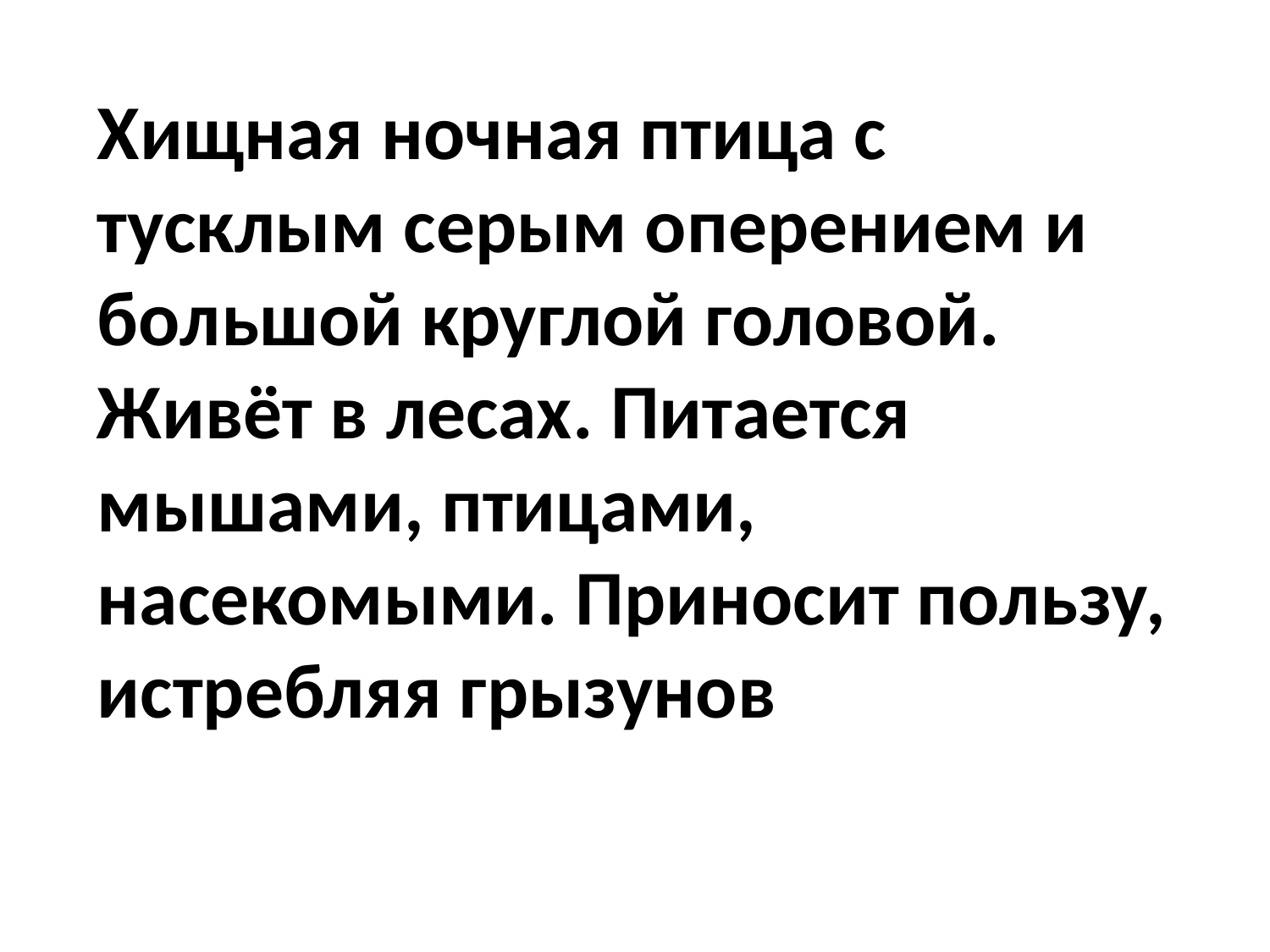

Хищная ночная птица с тусклым серым оперением и большой круглой головой. Живёт в лесах. Питается мышами, птицами, насекомыми. Приносит пользу, истребляя грызунов